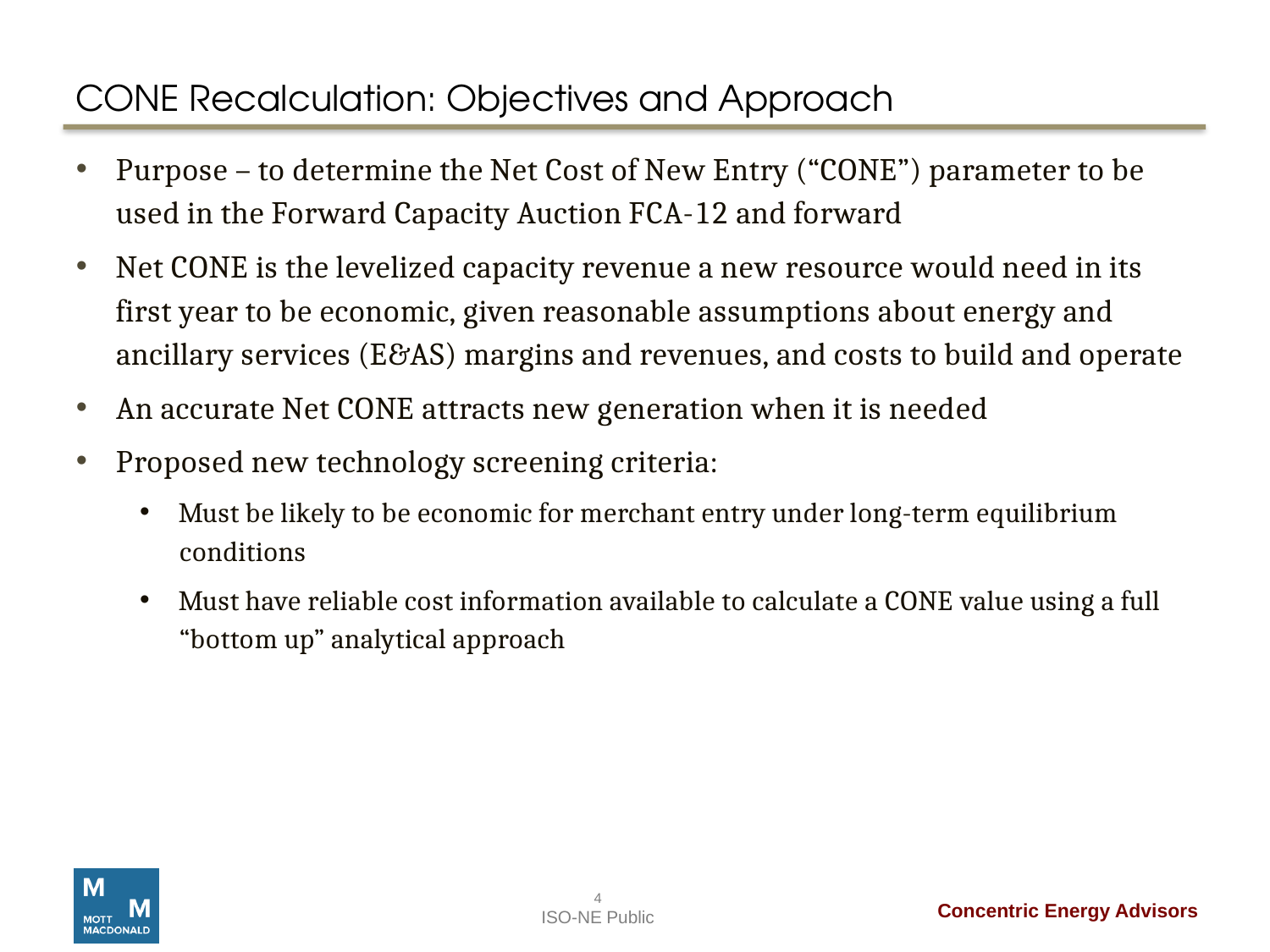

# CONE Recalculation: Objectives and Approach
Purpose – to determine the Net Cost of New Entry (“CONE”) parameter to be used in the Forward Capacity Auction FCA-12 and forward
Net CONE is the levelized capacity revenue a new resource would need in its first year to be economic, given reasonable assumptions about energy and ancillary services (E&AS) margins and revenues, and costs to build and operate
An accurate Net CONE attracts new generation when it is needed
Proposed new technology screening criteria:
Must be likely to be economic for merchant entry under long-term equilibrium conditions
Must have reliable cost information available to calculate a CONE value using a full “bottom up” analytical approach